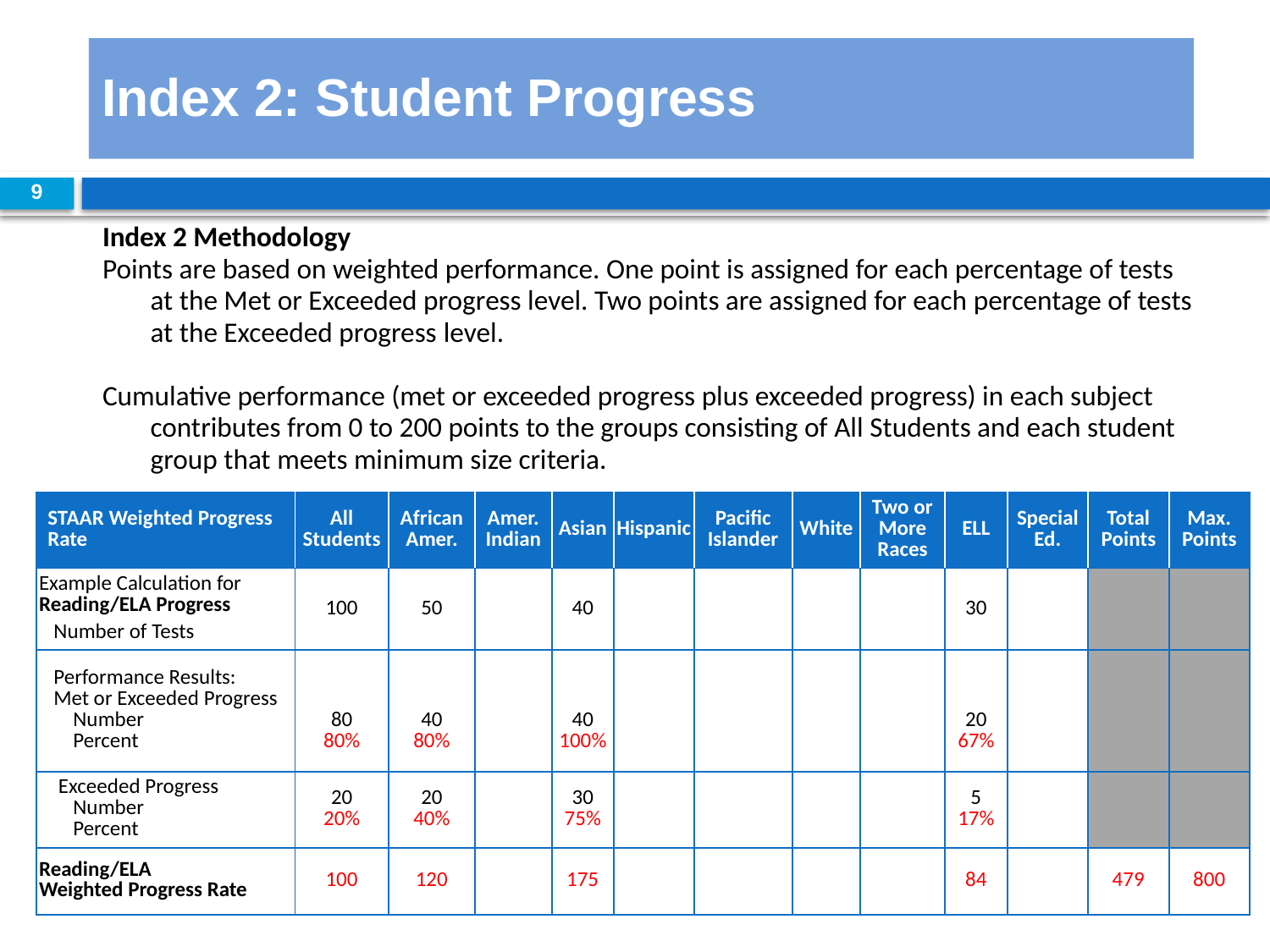

# Index 2: Student Progress
9
Index 2 Methodology
Points are based on weighted performance. One point is assigned for each percentage of tests at the Met or Exceeded progress level. Two points are assigned for each percentage of tests at the Exceeded progress level.

Cumulative performance (met or exceeded progress plus exceeded progress) in each subject contributes from 0 to 200 points to the groups consisting of All Students and each student group that meets minimum size criteria.
| STAAR Weighted Progress Rate | All Students | African Amer. | Amer. Indian | Asian | Hispanic | Pacific Islander | White | Two or More Races | ELL | Special Ed. | Total Points | Max. Points |
| --- | --- | --- | --- | --- | --- | --- | --- | --- | --- | --- | --- | --- |
| Example Calculation for Reading/ELA Progress Number of Tests | 100 | 50 |  | 40 |  |  |  |  | 30 |  |  |  |
| Performance Results: Met or Exceeded Progress Number Percent | 80 80% | 40 80% |  | 40 100% |  |  |  |  | 20 67% |  |  |  |
| Exceeded Progress Number Percent | 20 20% | 20 40% |  | 30 75% |  |  |  |  | 5 17% |  |  |  |
| Reading/ELA Weighted Progress Rate | 100 | 120 |  | 175 |  |  |  |  | 84 |  | 479 | 800 |